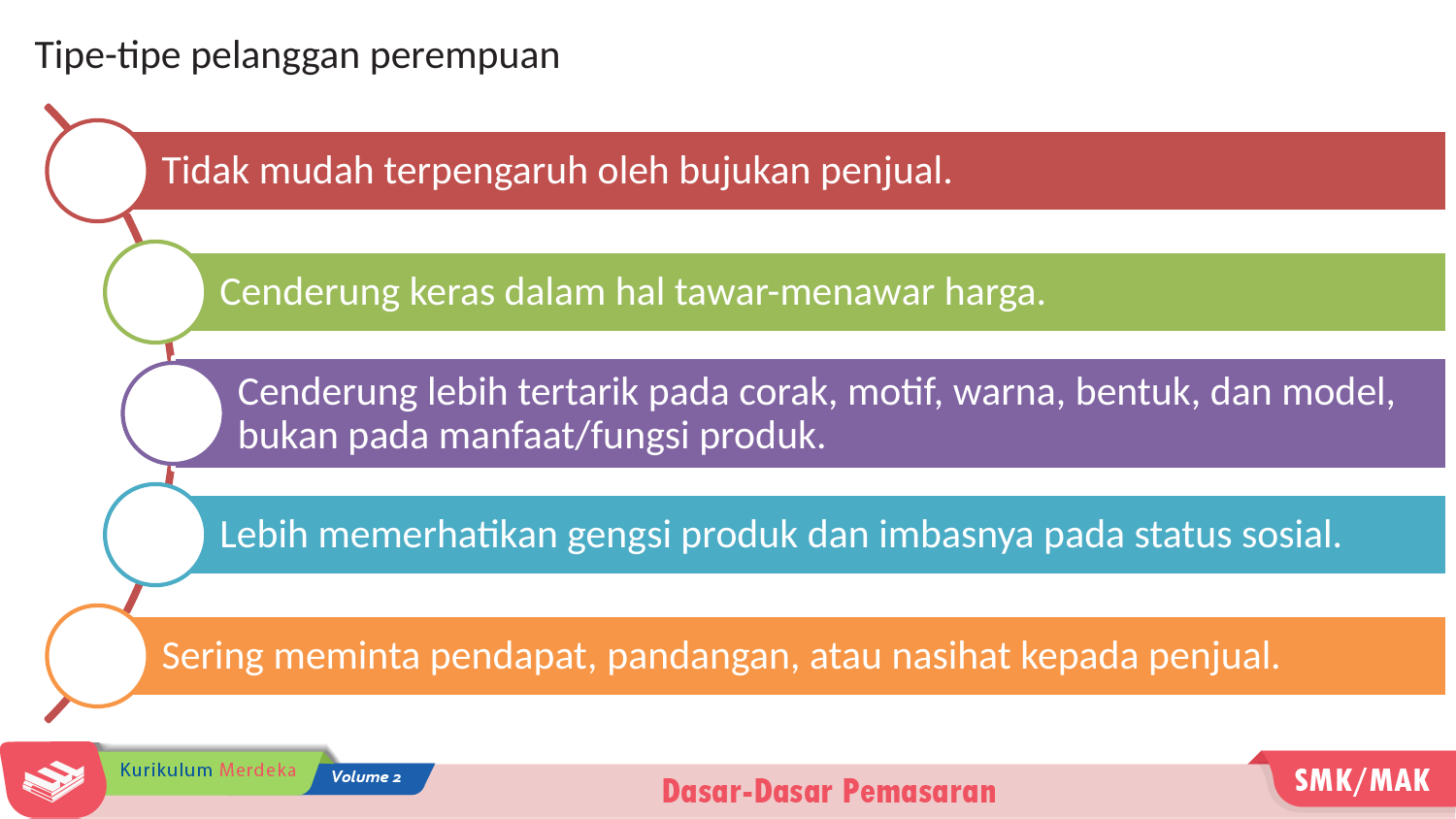

Tipe-tipe pelanggan perempuan
Tidak mudah terpengaruh oleh bujukan penjual.
Cenderung keras dalam hal tawar-menawar harga.
Cenderung lebih tertarik pada corak, motif, warna, bentuk, dan model, bukan pada manfaat/fungsi produk.
Lebih memerhatikan gengsi produk dan imbasnya pada status sosial.
Sering meminta pendapat, pandangan, atau nasihat kepada penjual.